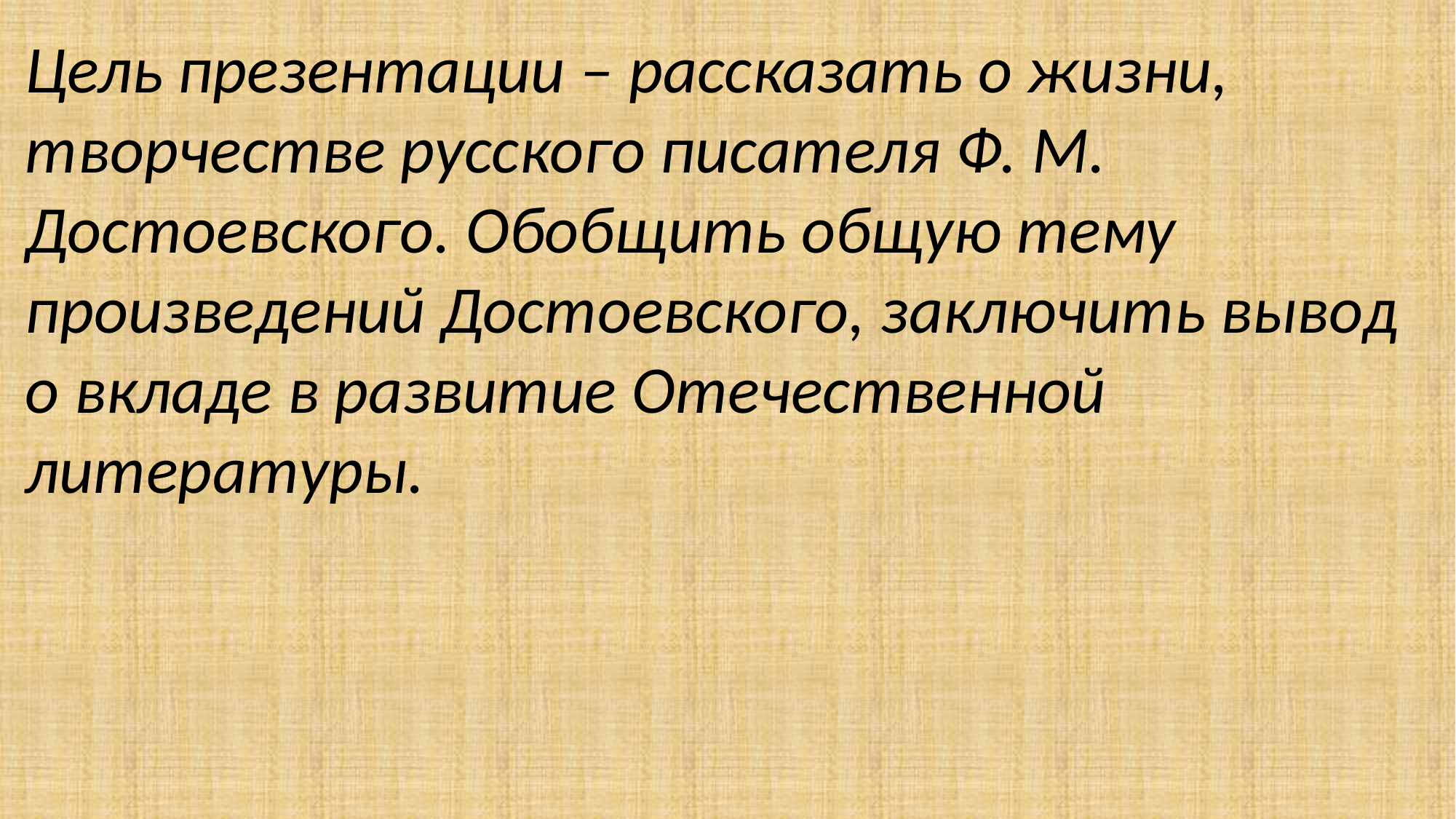

Цель презентации – рассказать о жизни, творчестве русского писателя Ф. М. Достоевского. Обобщить общую тему произведений Достоевского, заключить вывод о вкладе в развитие Отечественной литературы.